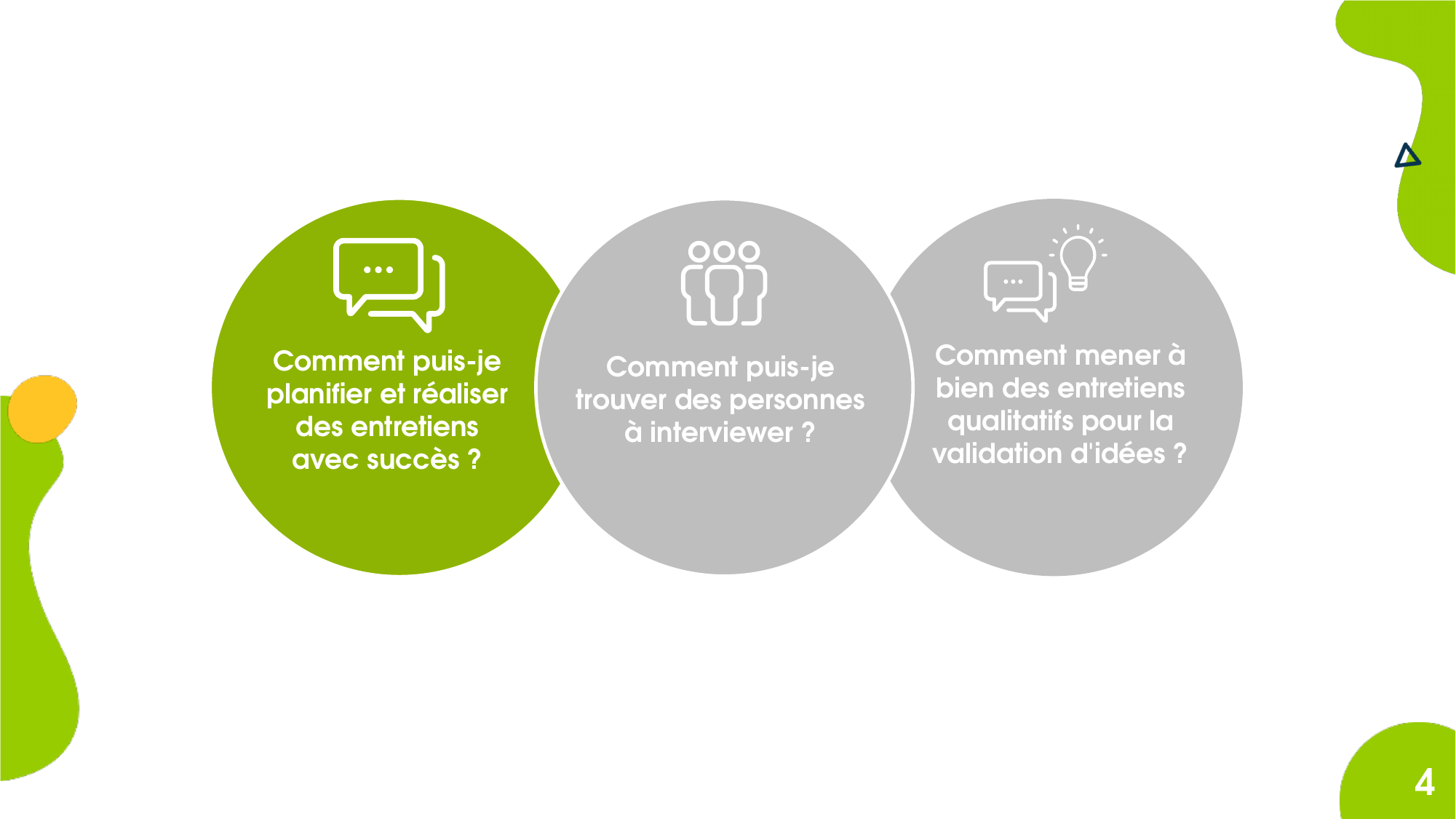

Comment mener à bien des entretiens qualitatifs pour la validation d'idées ?
Comment puis-je planifier et réaliser des entretiens avec succès ?
Comment puis-je trouver des personnes à interviewer ?
4